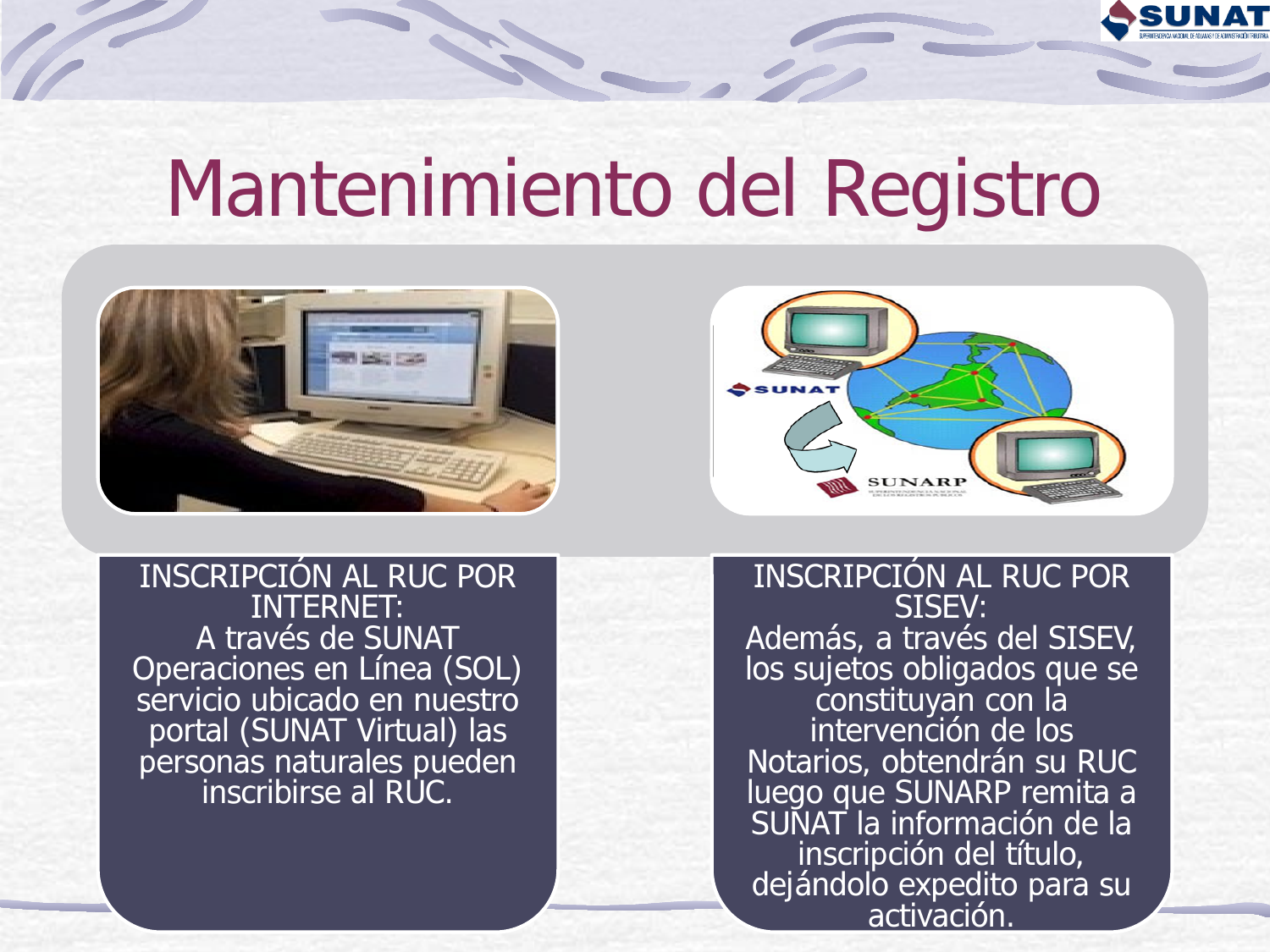

# Mantenimiento del Registro
INSCRIPCIÓN AL RUC POR INTERNET:
A través de SUNAT Operaciones en Línea (SOL) servicio ubicado en nuestro portal (SUNAT Virtual) las personas naturales pueden inscribirse al RUC.
INSCRIPCIÓN AL RUC POR SISEV:
Además, a través del SISEV, los sujetos obligados que se constituyan con la intervención de los Notarios, obtendrán su RUC luego que SUNARP remita a SUNAT la información de la inscripción del título, dejándolo expedito para su activación.